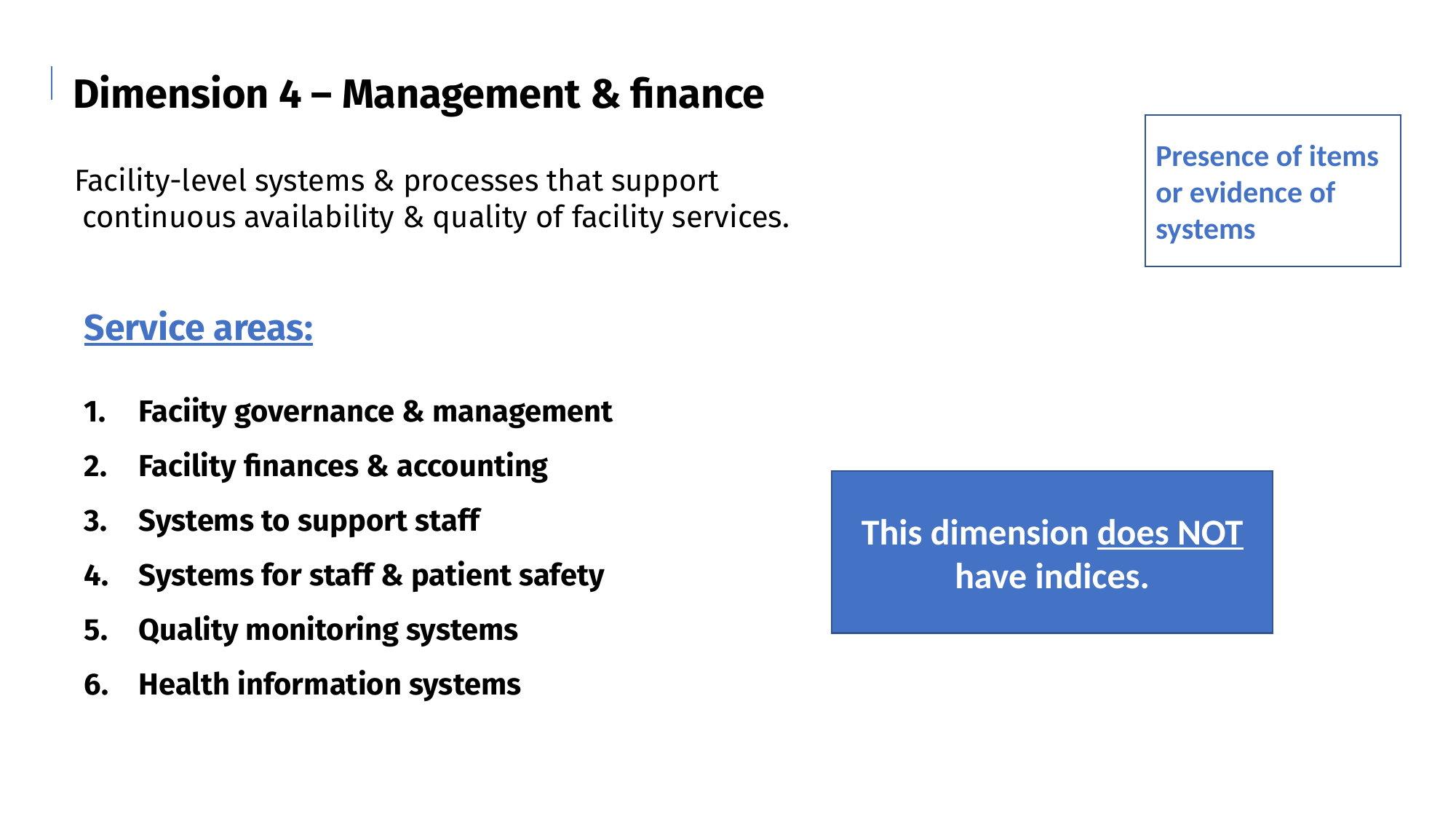

Dimension 4 – Management & finance
Presence of items or evidence of systems
Facility-level systems & processes that support
 continuous availability & quality of facility services.

Service areas:

Faciity governance & management
Facility finances & accounting
Systems to support staff
Systems for staff & patient safety
Quality monitoring systems
Health information systems

This dimension does NOT have indices.